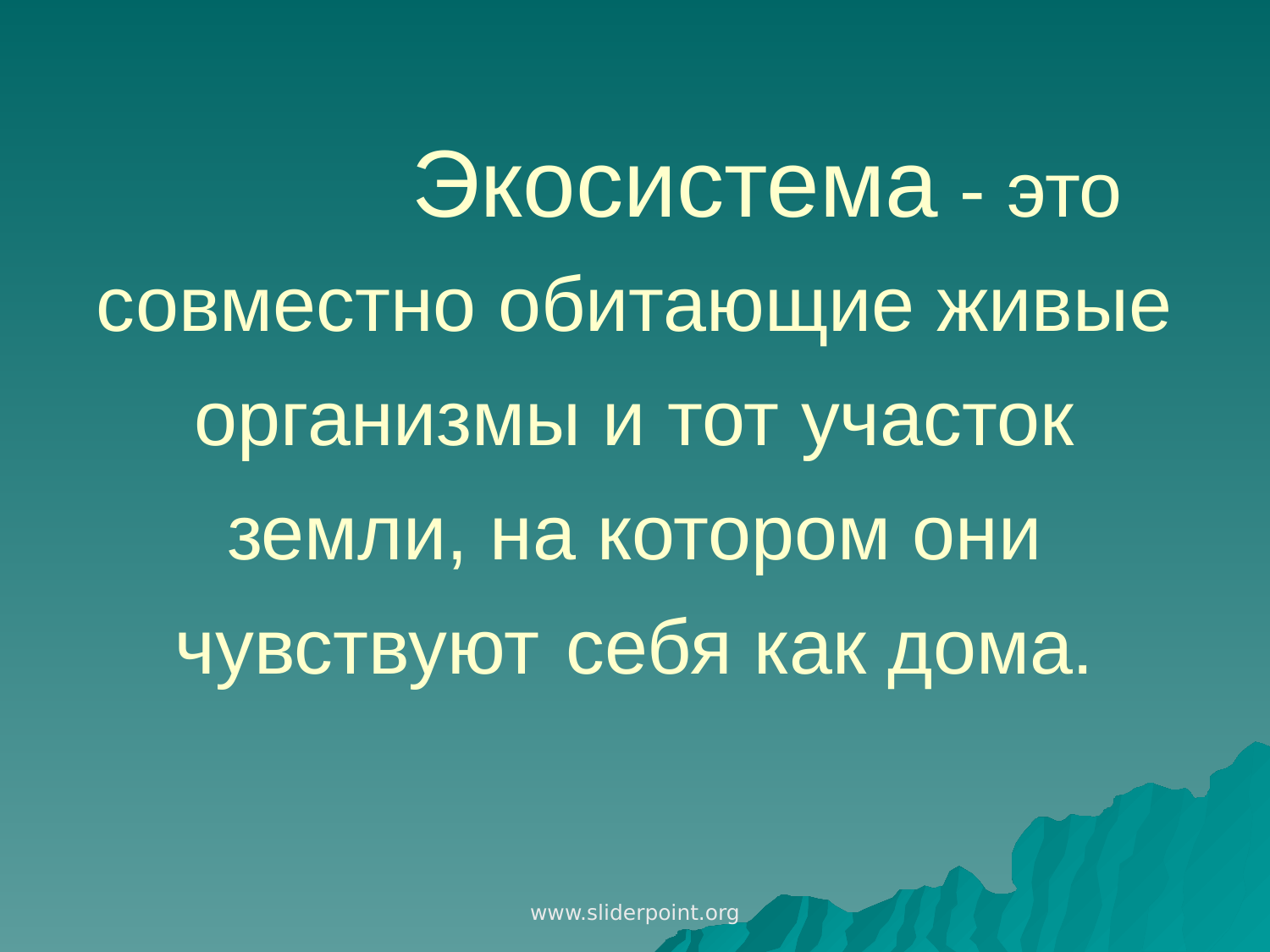

# Экосистема - это совместно обитающие живые организмы и тот участок земли, на котором они чувствуют себя как дома.
www.sliderpoint.org